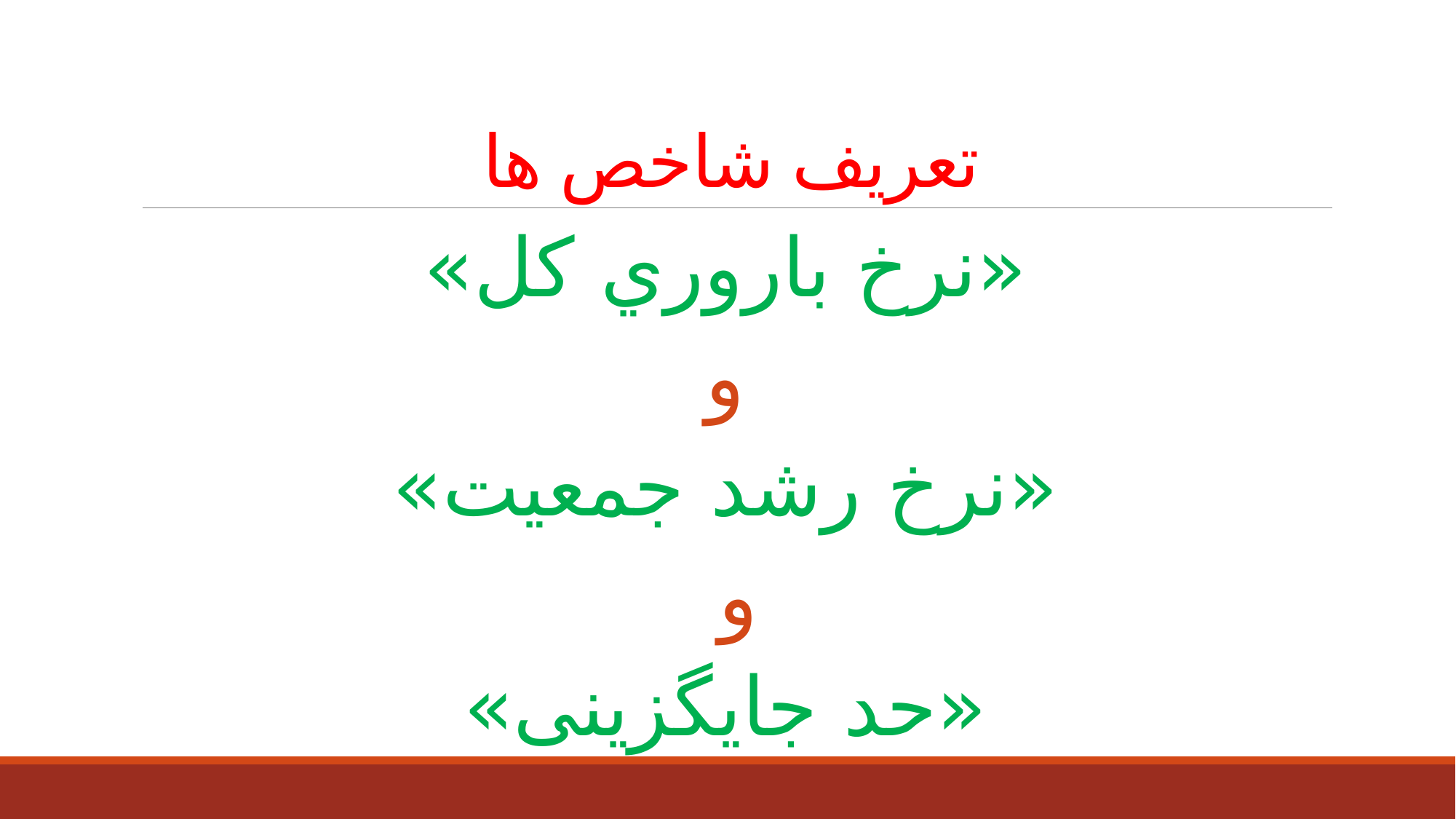

# تعریف شاخص ها
«نرخ باروري كل»
 و
«نرخ رشد جمعيت»
و
«حد جایگزینی»